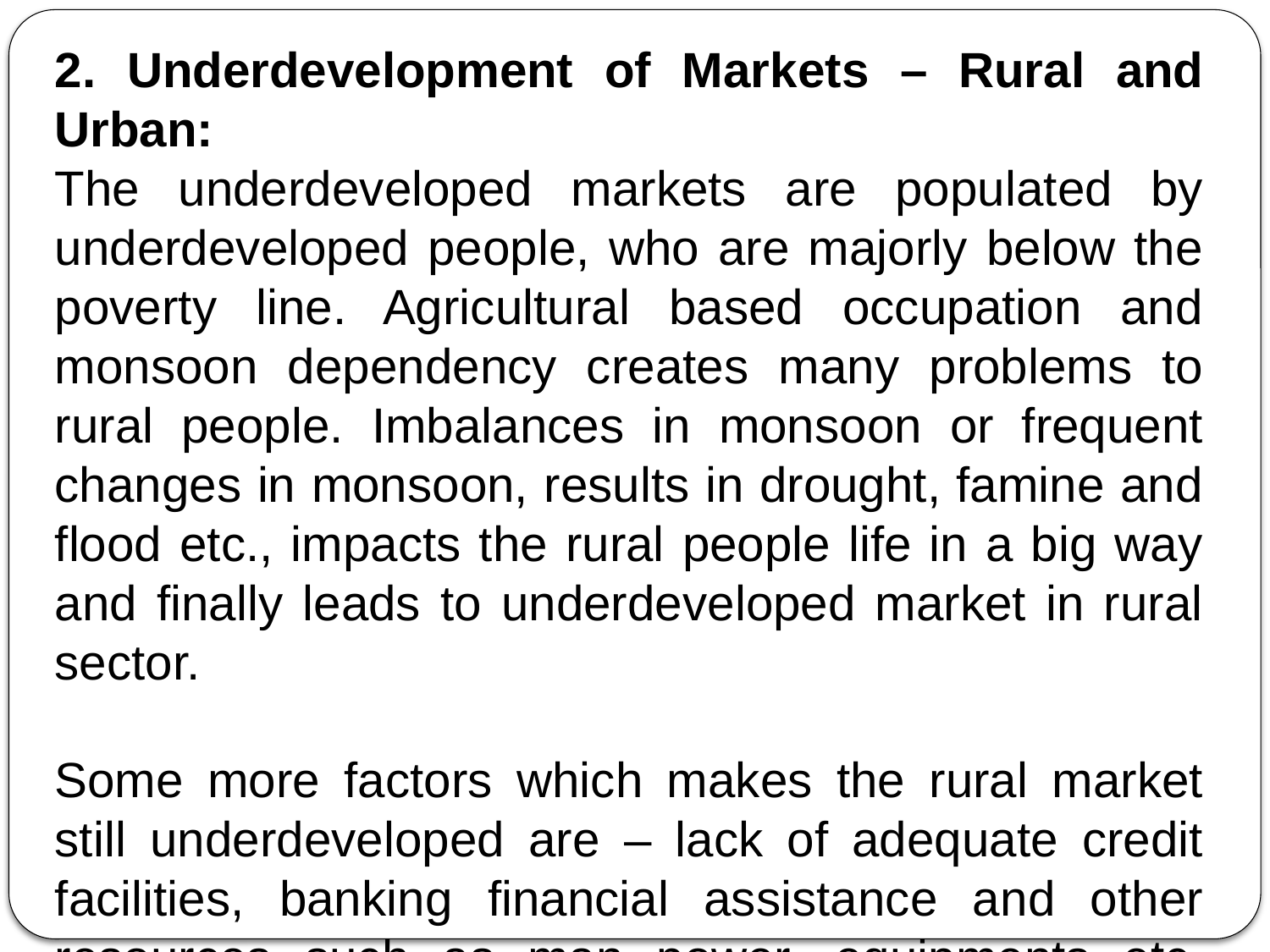

2. Underdevelopment of Markets – Rural and Urban:
The underdeveloped markets are populated by underdeveloped people, who are majorly below the poverty line. Agricultural based occupation and monsoon dependency creates many problems to rural people. Imbalances in monsoon or frequent changes in monsoon, results in drought, famine and flood etc., impacts the rural people life in a big way and finally leads to underdeveloped market in rural sector.

Some more factors which makes the rural market still underdeveloped are – lack of adequate credit facilities, banking financial assistance and other resources such as man power, equipments etc. Unlike the rural sector, availability of all these facilities makes the urban markets more developed one.